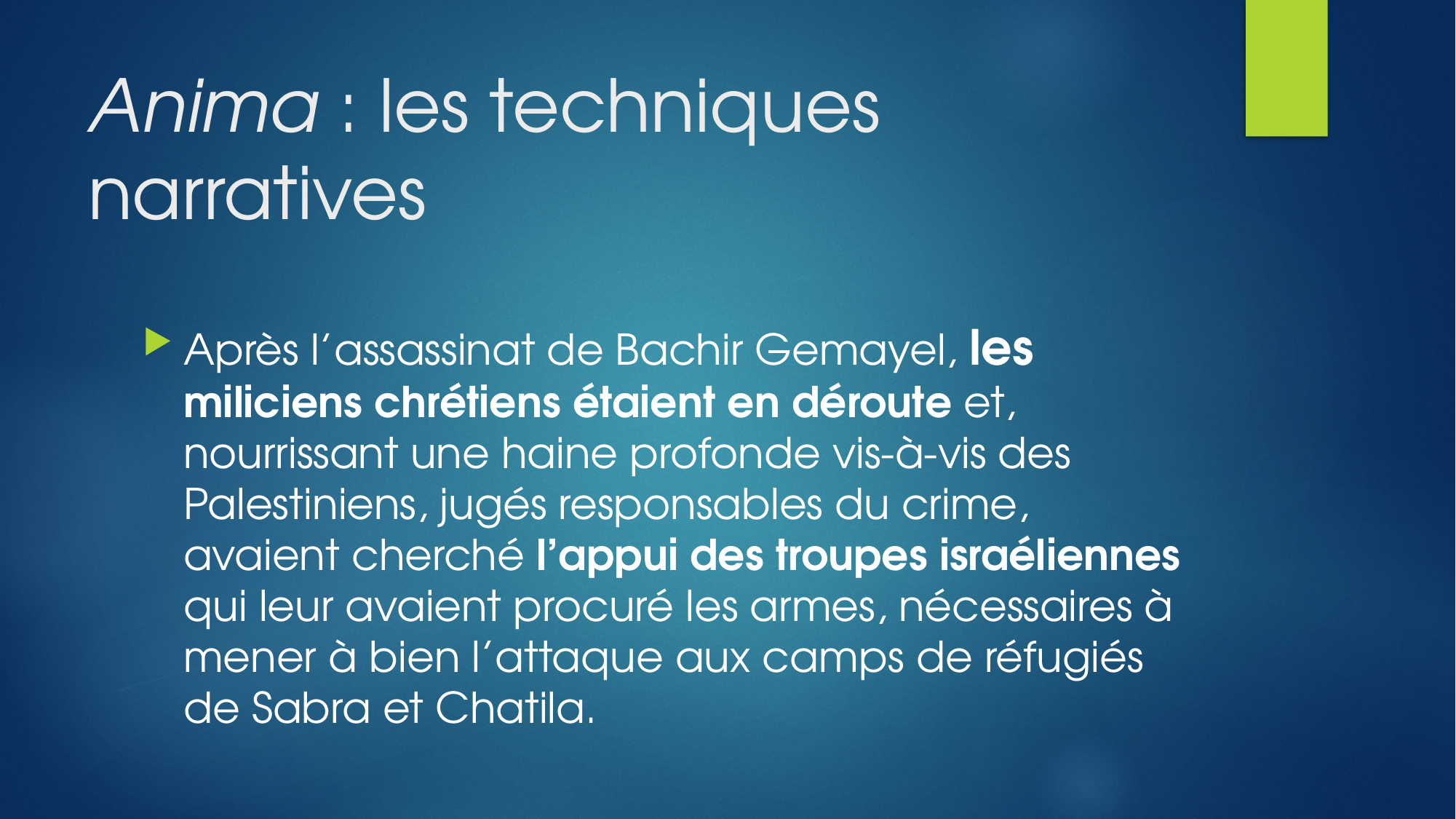

# Anima : les techniques narratives

Après l’assassinat de Bachir Gemayel, les miliciens chrétiens étaient en déroute et, nourrissant une haine profonde vis-à-vis des Palestiniens, jugés responsables du crime, avaient cherché l’appui des troupes israéliennes qui leur avaient procuré les armes, nécessaires à mener à bien l’attaque aux camps de réfugiés de Sabra et Chatila.